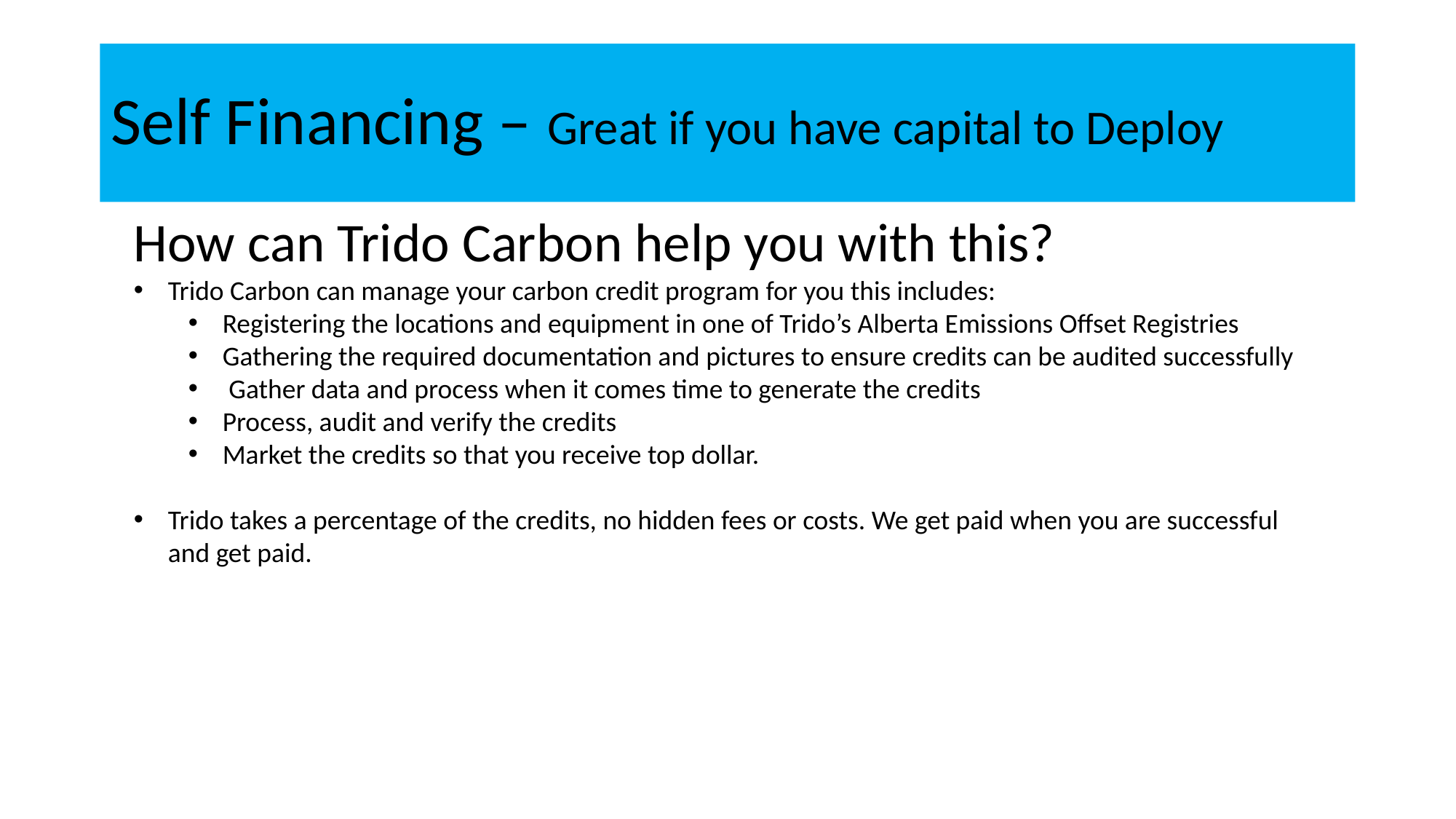

# Self Financing – Great if you have capital to Deploy
How can Trido Carbon help you with this?
Trido Carbon can manage your carbon credit program for you this includes:
Registering the locations and equipment in one of Trido’s Alberta Emissions Offset Registries
Gathering the required documentation and pictures to ensure credits can be audited successfully
 Gather data and process when it comes time to generate the credits
Process, audit and verify the credits
Market the credits so that you receive top dollar.

Trido takes a percentage of the credits, no hidden fees or costs. We get paid when you are successful and get paid.